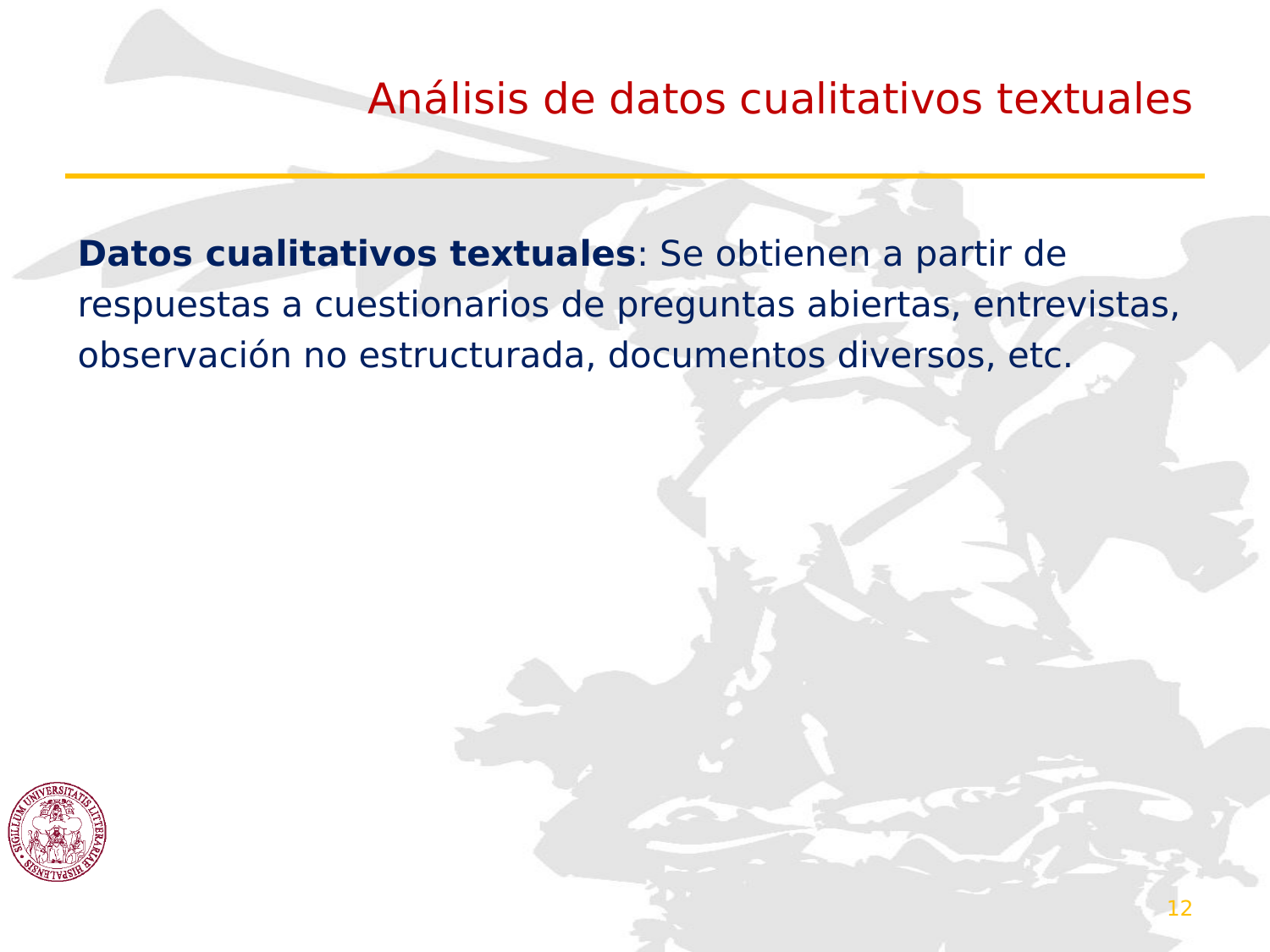

# Análisis de datos cualitativos textuales
Datos cualitativos textuales: Se obtienen a partir de respuestas a cuestionarios de preguntas abiertas, entrevistas, observación no estructurada, documentos diversos, etc.

12